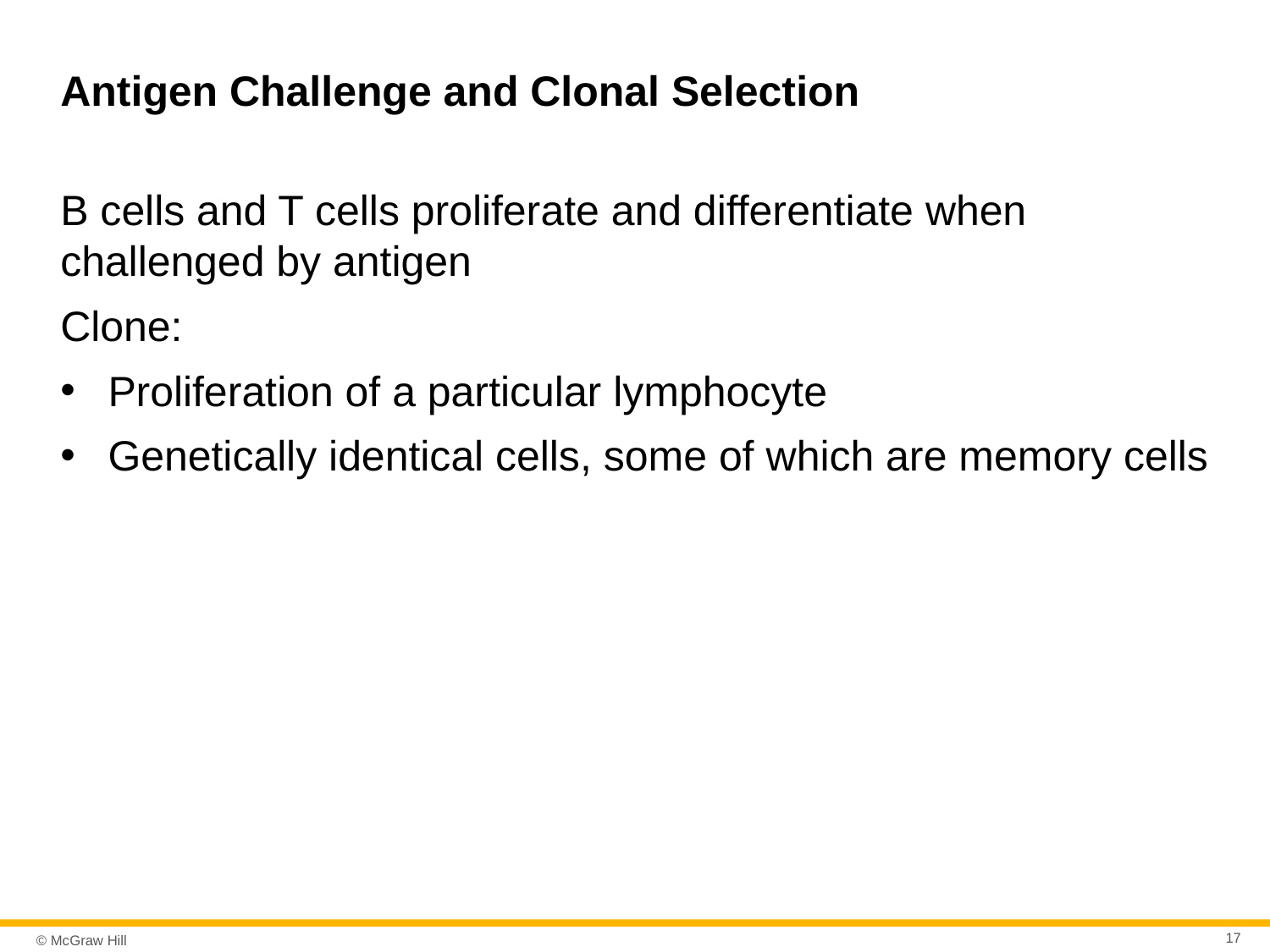

# Antigen Challenge and Clonal Selection
B cells and T cells proliferate and differentiate when challenged by antigen
Clone:
Proliferation of a particular lymphocyte
Genetically identical cells, some of which are memory cells